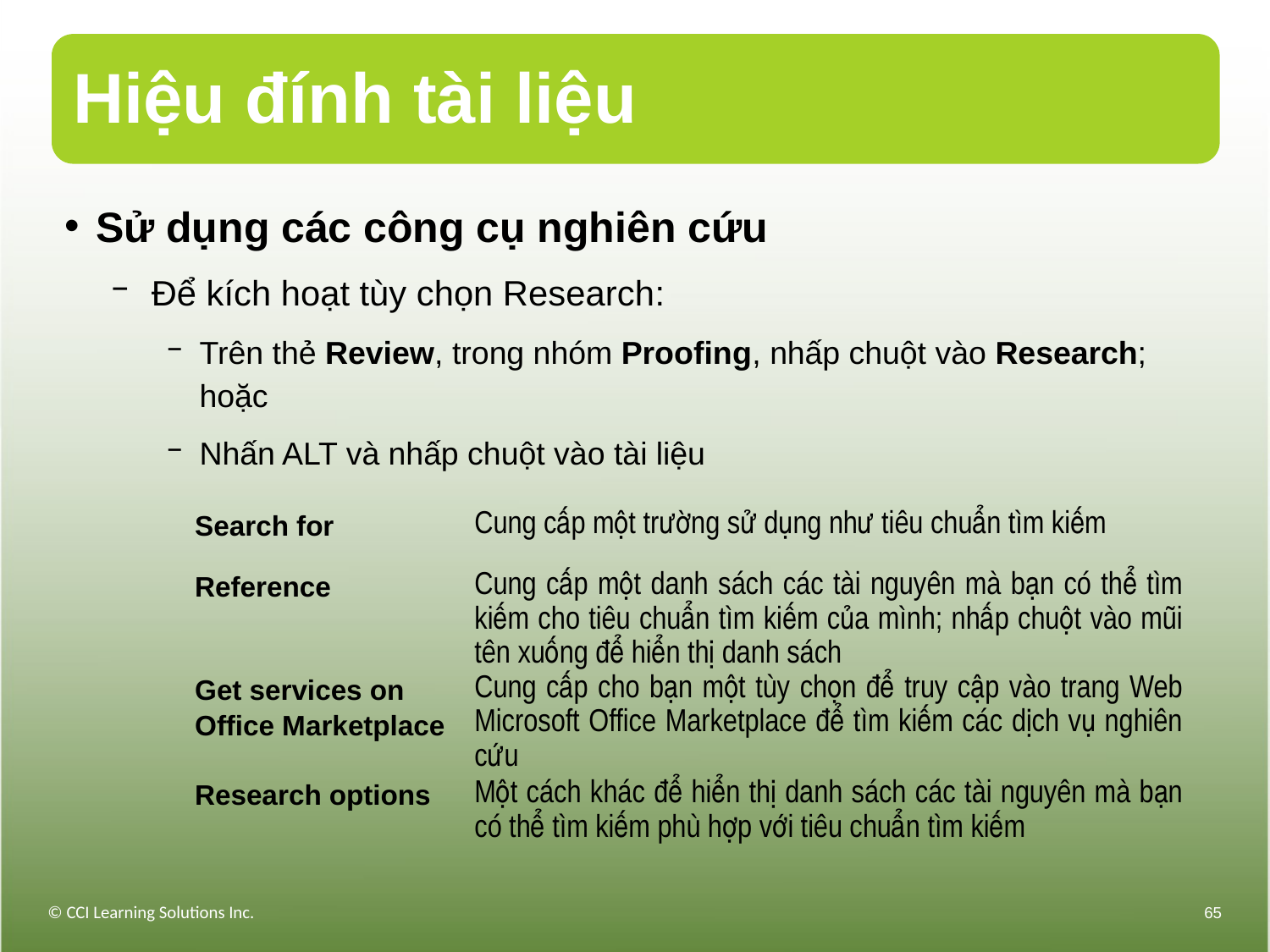

# Hiệu đính tài liệu
Sử dụng các công cụ nghiên cứu
Để kích hoạt tùy chọn Research:
Trên thẻ Review, trong nhóm Proofing, nhấp chuột vào Research; hoặc
Nhấn ALT và nhấp chuột vào tài liệu
| Search for | Cung cấp một trường sử dụng như tiêu chuẩn tìm kiếm |
| --- | --- |
| Reference | Cung cấp một danh sách các tài nguyên mà bạn có thể tìm kiếm cho tiêu chuẩn tìm kiếm của mình; nhấp chuột vào mũi tên xuống để hiển thị danh sách |
| Get services on Office Marketplace | Cung cấp cho bạn một tùy chọn để truy cập vào trang Web Microsoft Office Marketplace để tìm kiếm các dịch vụ nghiên cứu |
| Research options | Một cách khác để hiển thị danh sách các tài nguyên mà bạn có thể tìm kiếm phù hợp với tiêu chuẩn tìm kiếm |
© CCI Learning Solutions Inc.
65